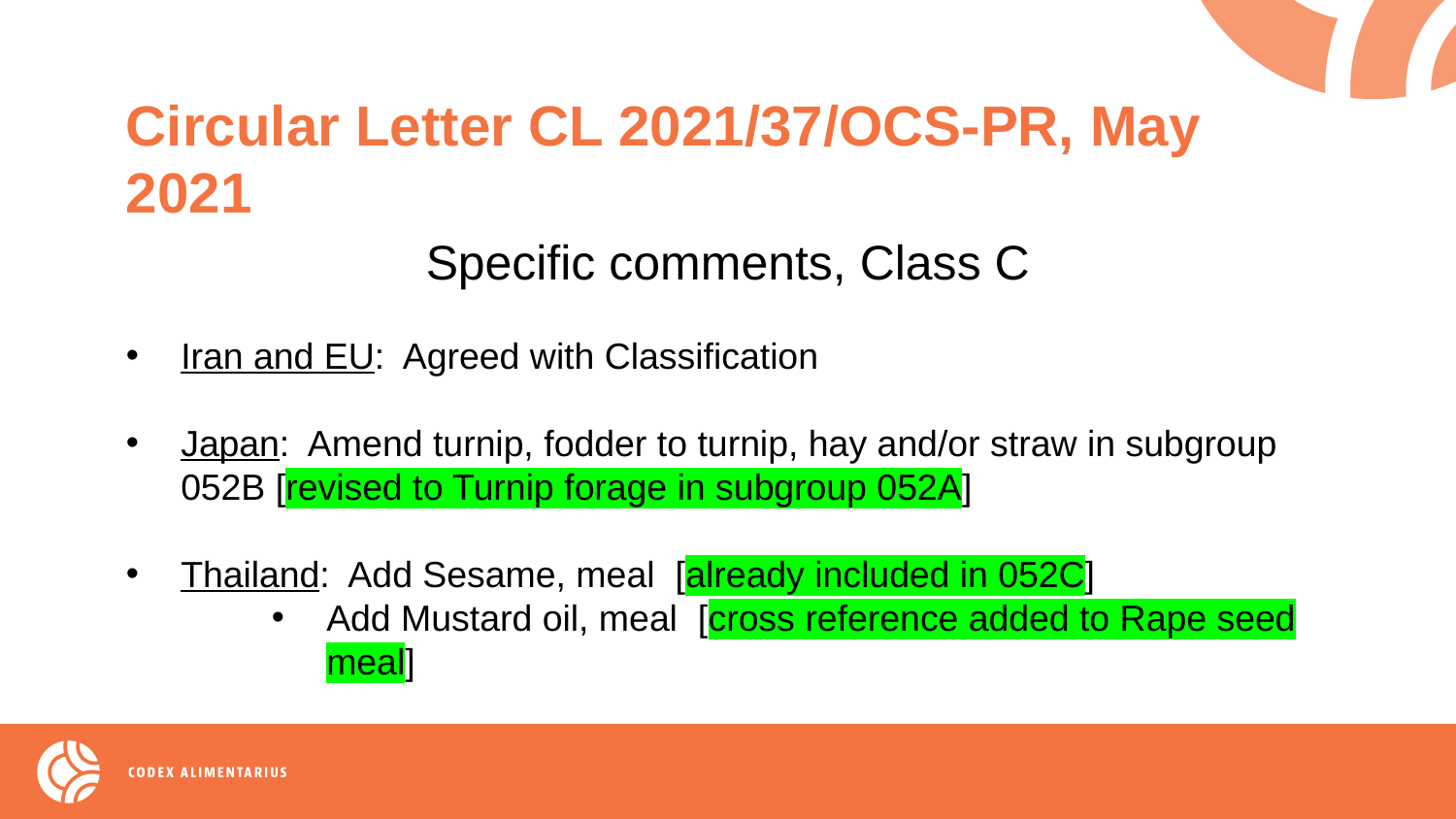

Circular Letter CL 2021/37/OCS-PR, May 2021
Specific comments, Class C

Iran and EU:  Agreed with Classification

Japan:  Amend turnip, fodder to turnip, hay and/or straw in subgroup 052B [revised to Turnip forage in subgroup 052A]

Thailand:  Add Sesame, meal  [already included in 052C]
Add Mustard oil, meal  [cross reference added to Rape seed meal]